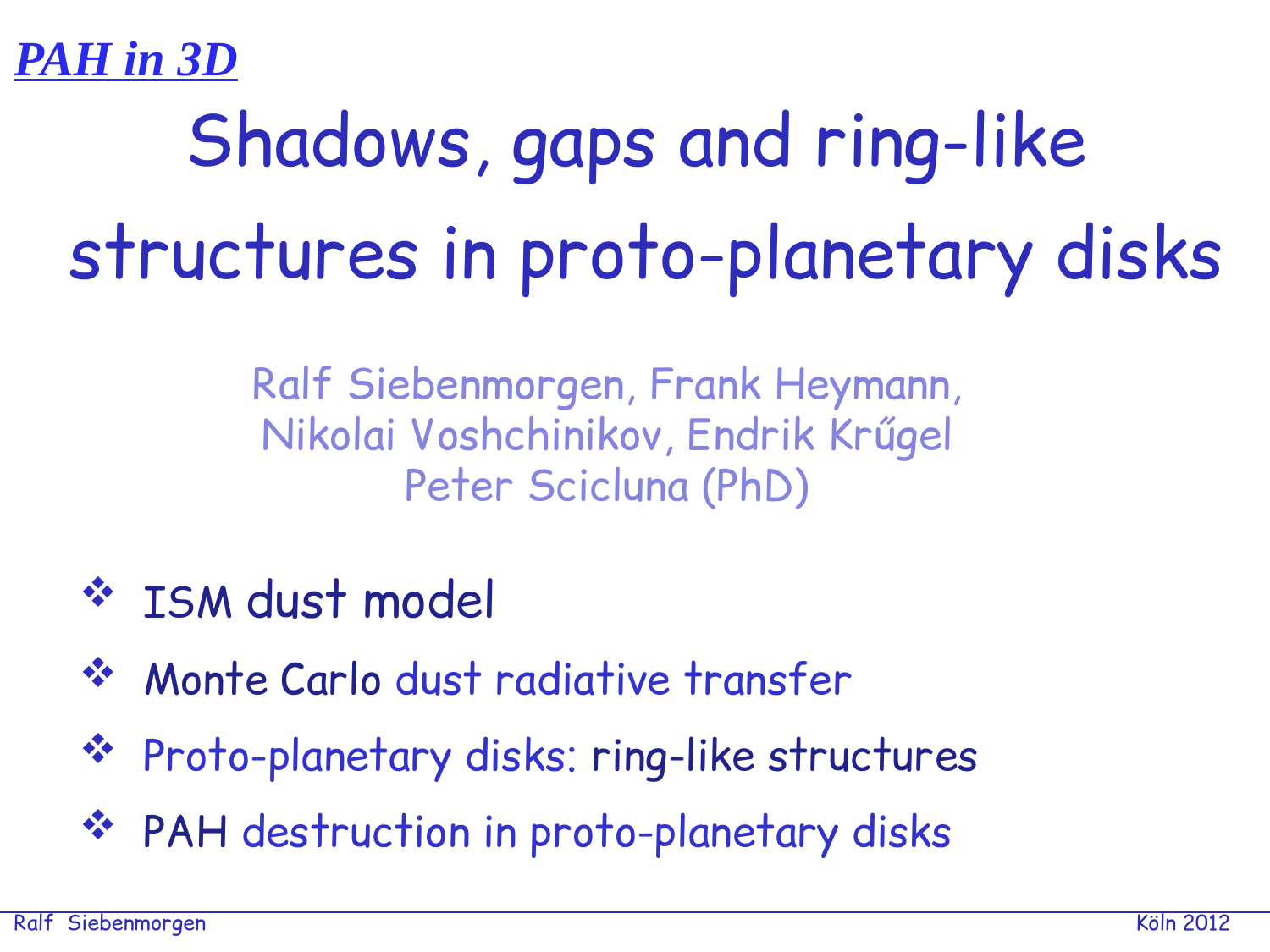

PAH in 3D
Shadows, gaps and ring-like
structures in proto-planetary disks
Ralf Siebenmorgen, Frank Heymann,
Nikolai Voshchinikov, Endrik Krűgel
Peter Scicluna (PhD)

  ISM dust model
  Monte Carlo dust radiative transfer
  Proto-planetary disks: ring-like structures
  PAH destruction in proto-planetary disks